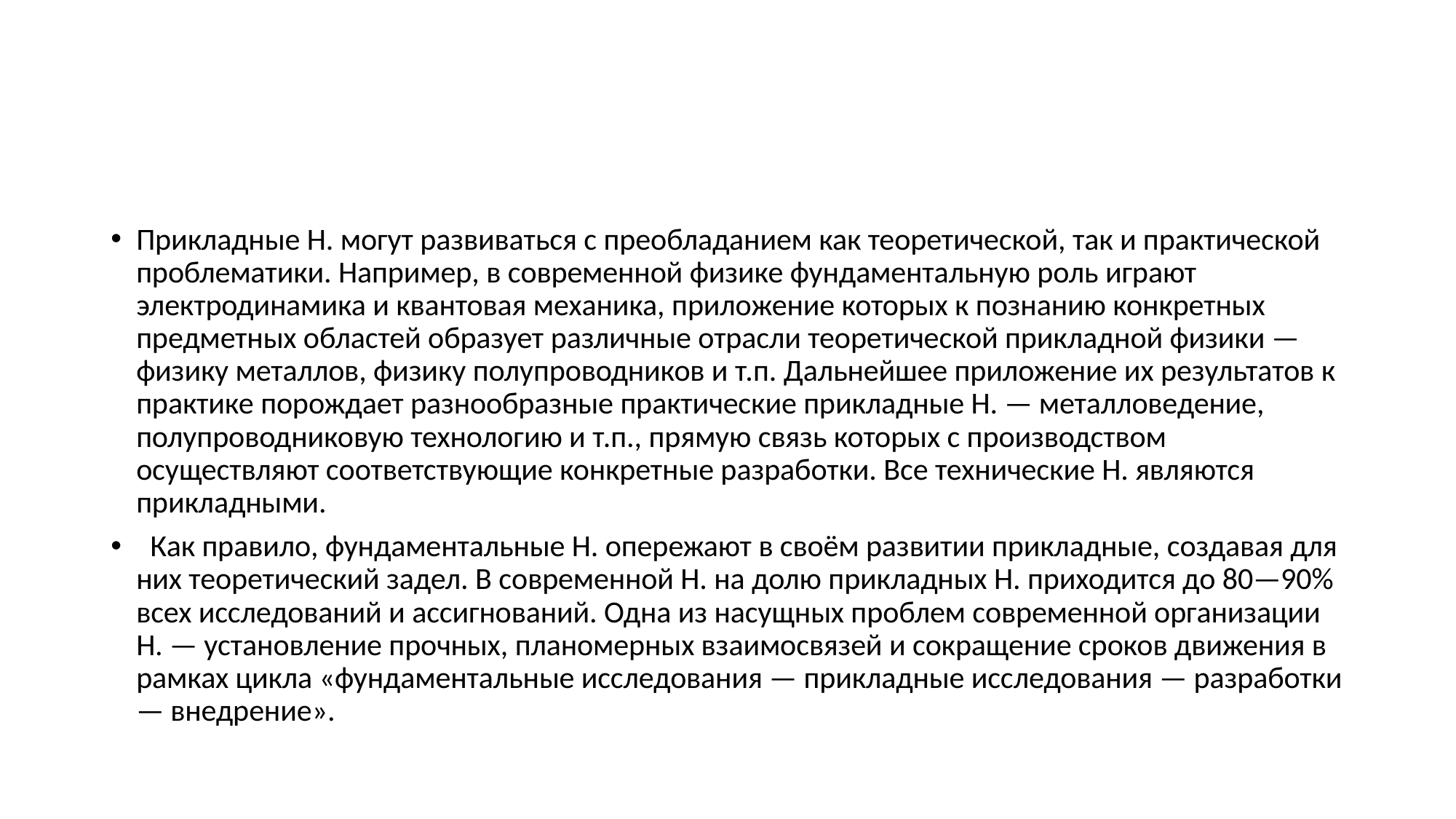

#
Прикладные Н. могут развиваться с преобладанием как теоретической, так и практической проблематики. Например, в современной физике фундаментальную роль играют электродинамика и квантовая механика, приложение которых к познанию конкретных предметных областей образует различные отрасли теоретической прикладной физики — физику металлов, физику полупроводников и т.п. Дальнейшее приложение их результатов к практике порождает разнообразные практические прикладные Н. — металловедение, полупроводниковую технологию и т.п., прямую связь которых с производством осуществляют соответствующие конкретные разработки. Все технические Н. являются прикладными.
  Как правило, фундаментальные Н. опережают в своём развитии прикладные, создавая для них теоретический задел. В современной Н. на долю прикладных Н. приходится до 80—90% всех исследований и ассигнований. Одна из насущных проблем современной организации Н. — установление прочных, планомерных взаимосвязей и сокращение сроков движения в рамках цикла «фундаментальные исследования — прикладные исследования — разработки — внедрение».